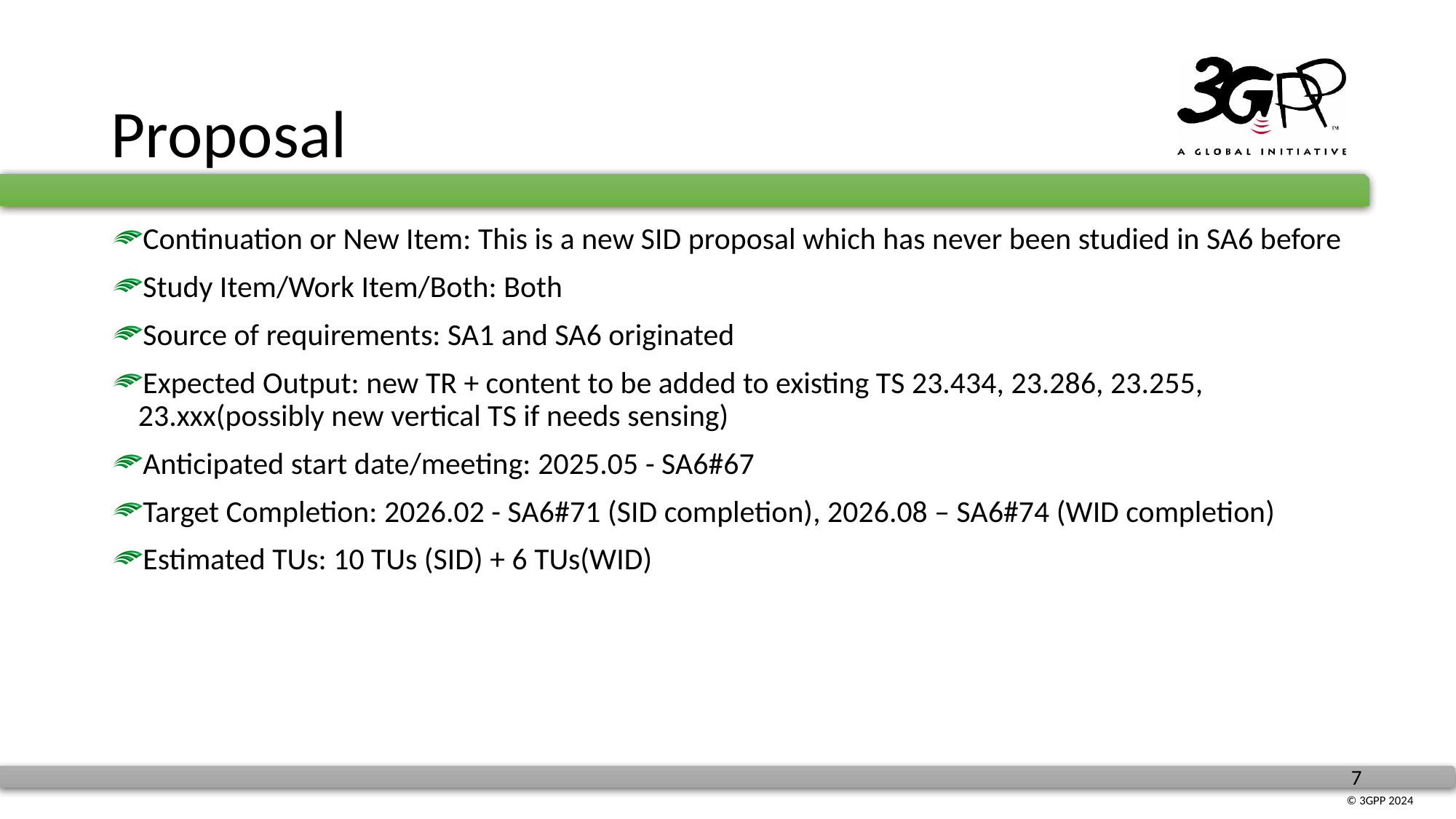

# Proposal
Continuation or New Item: This is a new SID proposal which has never been studied in SA6 before
Study Item/Work Item/Both: Both
Source of requirements: SA1 and SA6 originated
Expected Output: new TR + content to be added to existing TS 23.434, 23.286, 23.255, 23.xxx(possibly new vertical TS if needs sensing)
Anticipated start date/meeting: 2025.05 - SA6#67
Target Completion: 2026.02 - SA6#71 (SID completion), 2026.08 – SA6#74 (WID completion)
Estimated TUs: 10 TUs (SID) + 6 TUs(WID)